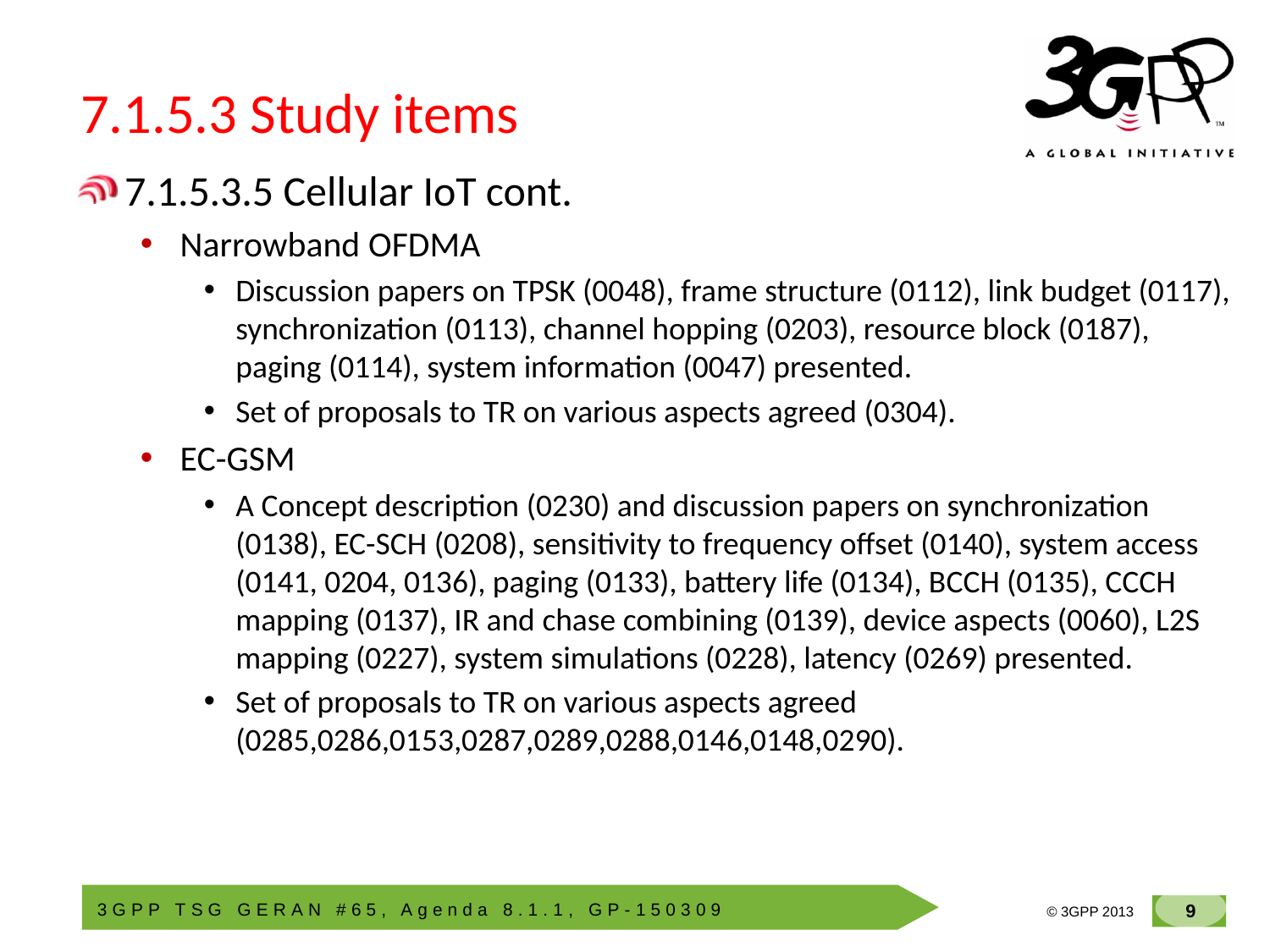

# 7.1.5.3 Study items
7.1.5.3.5 Cellular IoT cont.
Narrowband OFDMA
Discussion papers on TPSK (0048), frame structure (0112), link budget (0117), synchronization (0113), channel hopping (0203), resource block (0187), paging (0114), system information (0047) presented.
Set of proposals to TR on various aspects agreed (0304).
EC-GSM
A Concept description (0230) and discussion papers on synchronization (0138), EC-SCH (0208), sensitivity to frequency offset (0140), system access (0141, 0204, 0136), paging (0133), battery life (0134), BCCH (0135), CCCH mapping (0137), IR and chase combining (0139), device aspects (0060), L2S mapping (0227), system simulations (0228), latency (0269) presented.
Set of proposals to TR on various aspects agreed (0285,0286,0153,0287,0289,0288,0146,0148,0290).